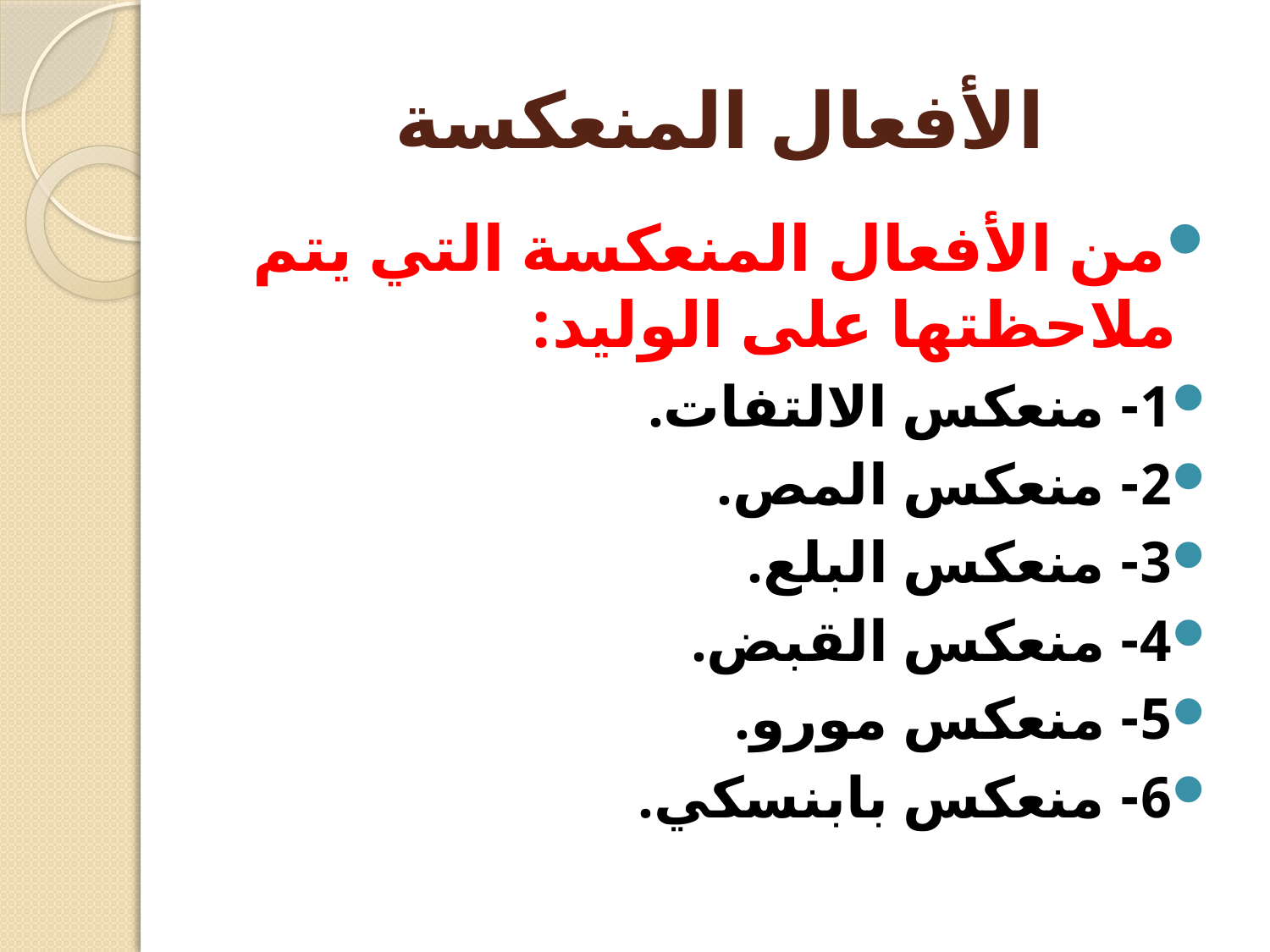

# الأفعال المنعكسة
من الأفعال المنعكسة التي يتم ملاحظتها على الوليد:
1- منعكس الالتفات.
2- منعكس المص.
3- منعكس البلع.
4- منعكس القبض.
5- منعكس مورو.
6- منعكس بابنسكي.